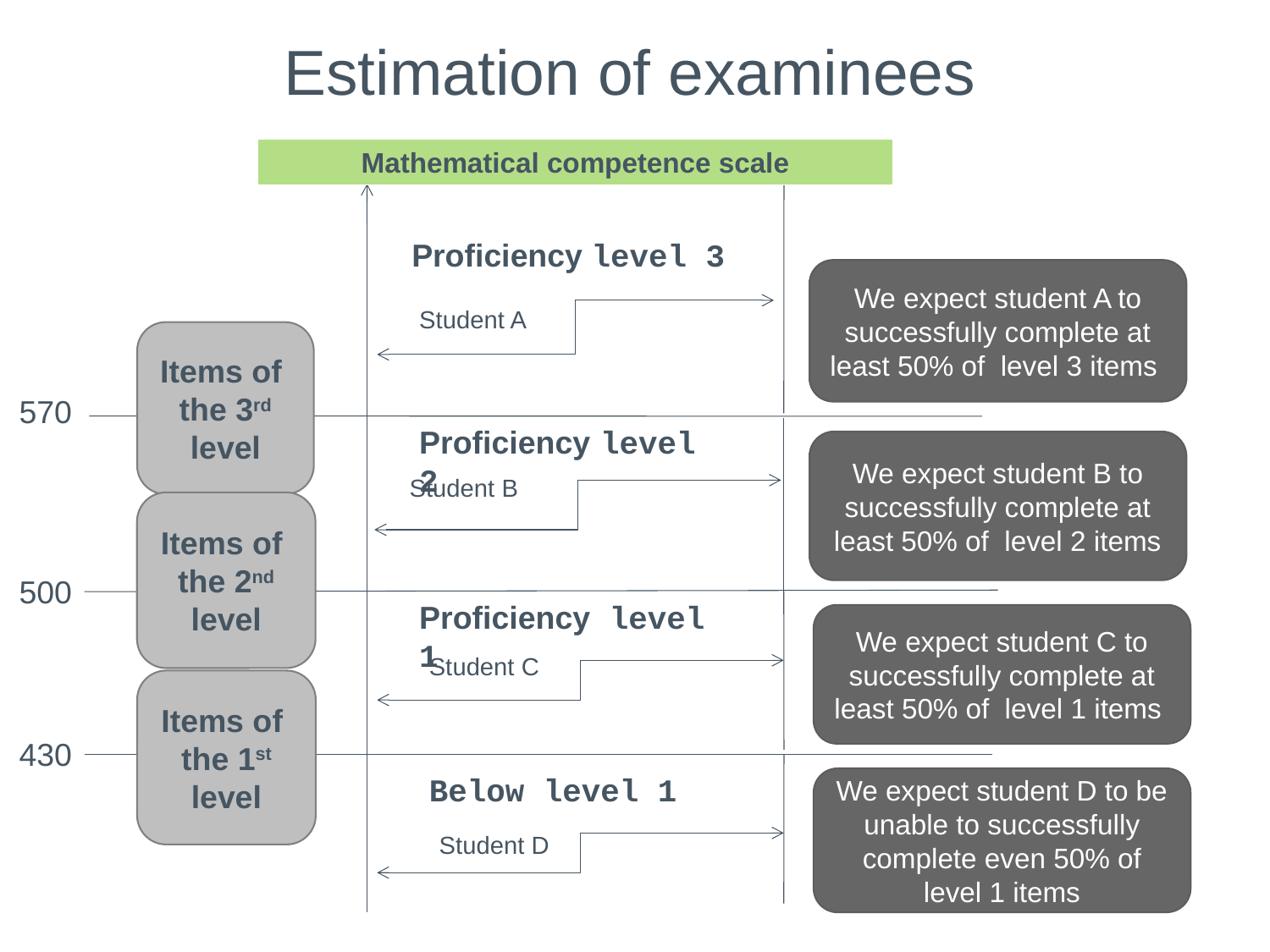

Estimation of examinees
Mathematical competence scale
Proficiency level 3

We expect student A to successfully complete at least 50% of  level 3 items
Student A
Items of
the 3rd
level
570
Proficiency  level 2
We expect student B to successfully complete at least 50% of  level 2 items
Student B
Items of
the 2nd
level
500
Proficiency level 1
We expect student C to successfully complete at least 50% of  level 1 items
Student C
Items of
the 1st
level
430
Below level 1
We expect student D to be unable to successfully complete even 50% of level 1 items
Student D